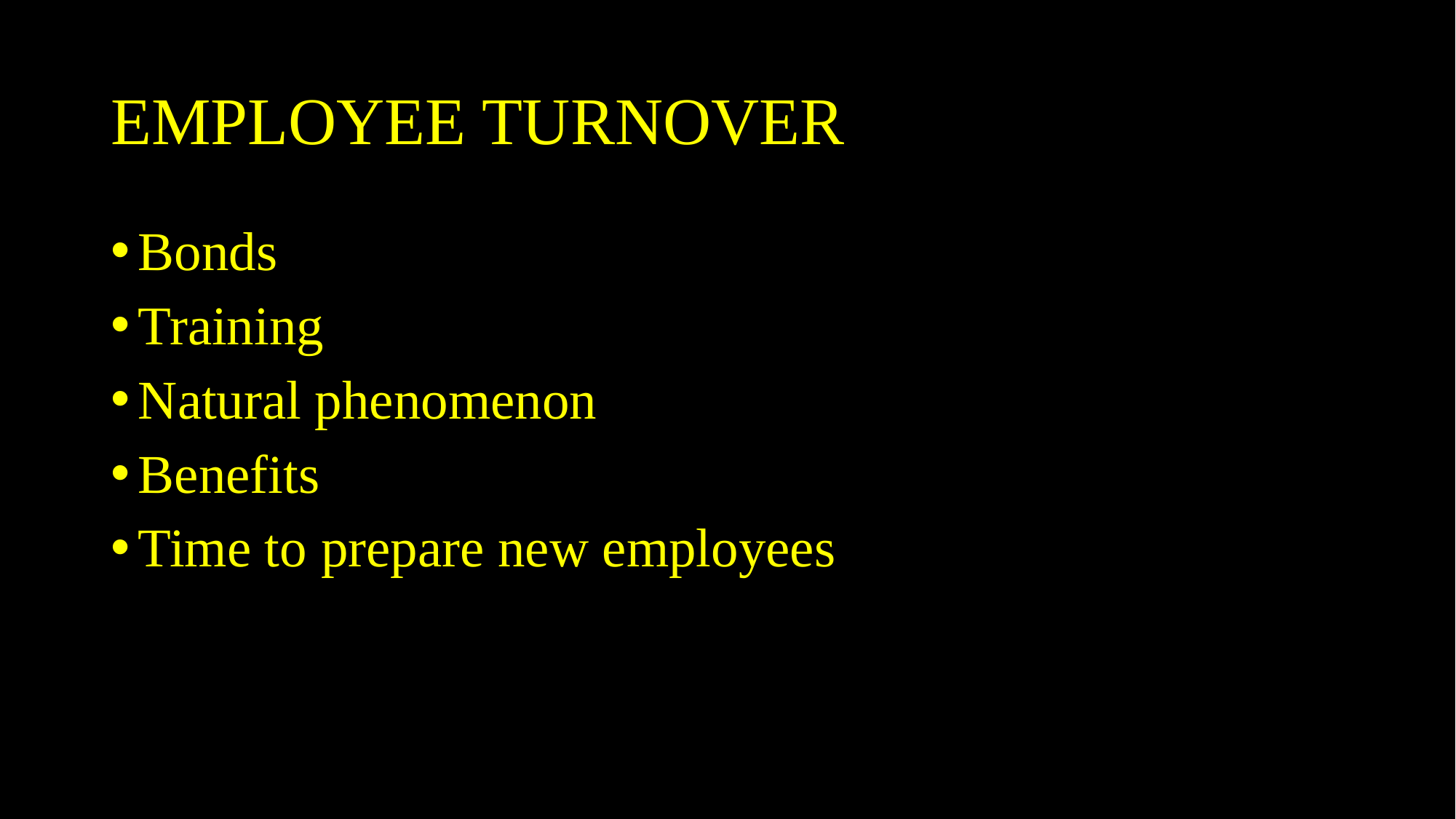

# EMPLOYEE TURNOVER
Bonds
Training
Natural phenomenon
Benefits
Time to prepare new employees